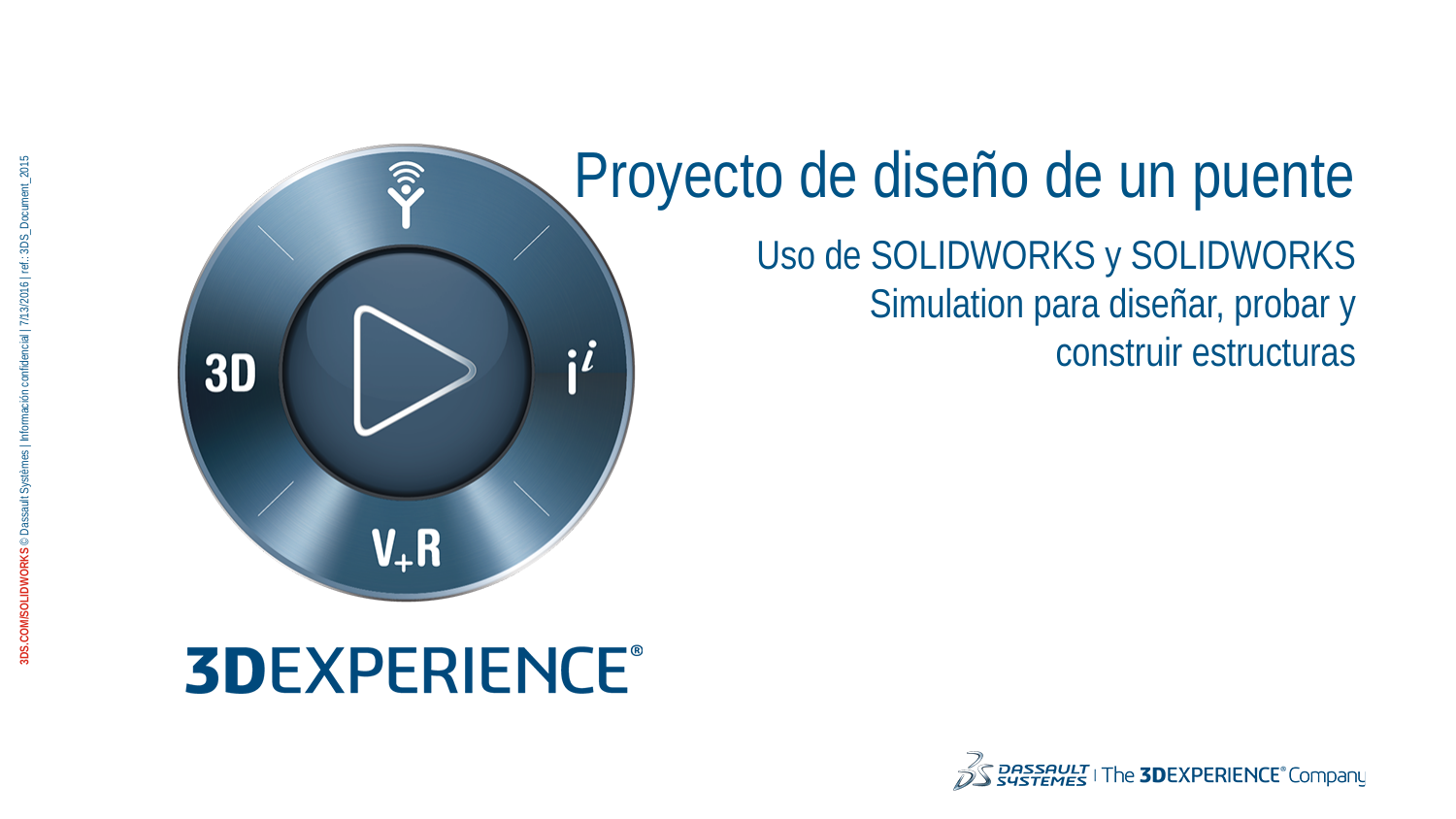

# Proyecto de diseño de un puente
Uso de SOLIDWORKS y SOLIDWORKS Simulation para diseñar, probar y construir estructuras